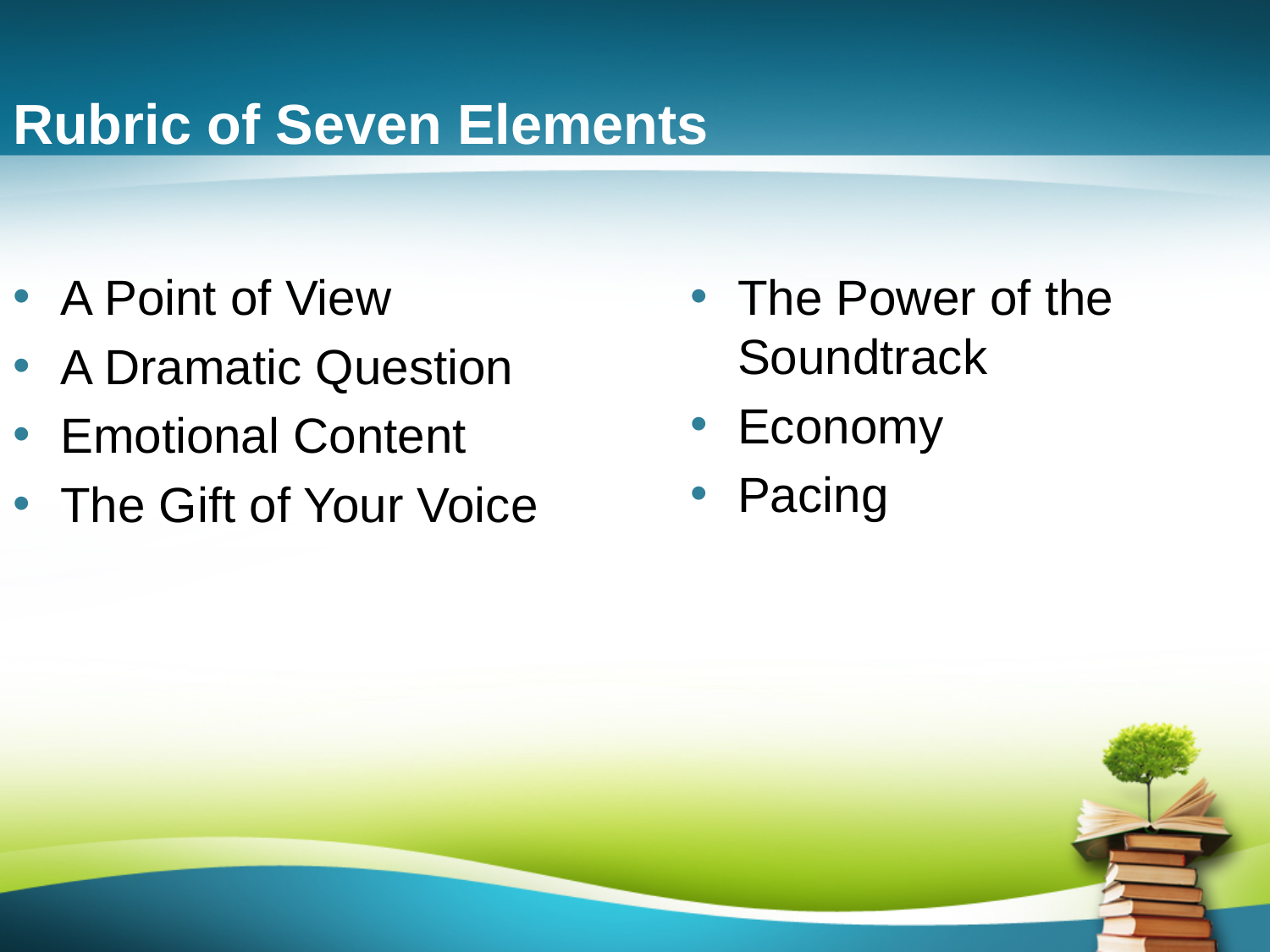

Rubric of Seven Elements

A Point of View
A Dramatic Question
Emotional Content
The Gift of Your Voice

The Power of the Soundtrack
Economy
Pacing